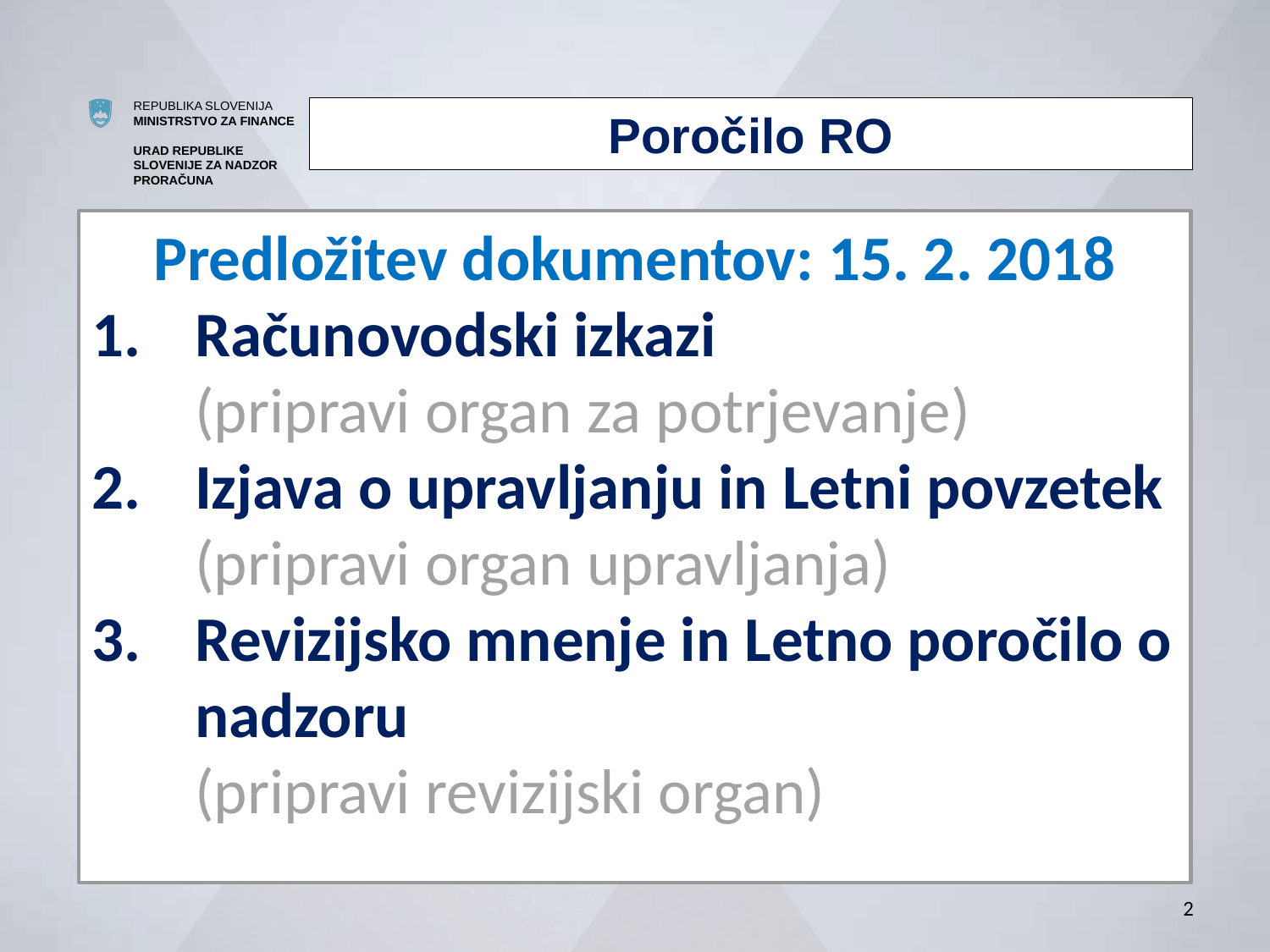

Poročilo RO
Predložitev dokumentov: 15. 2. 2018
Računovodski izkazi
(pripravi organ za potrjevanje)
Izjava o upravljanju in Letni povzetek (pripravi organ upravljanja)
Revizijsko mnenje in Letno poročilo o nadzoru
(pripravi revizijski organ)

2